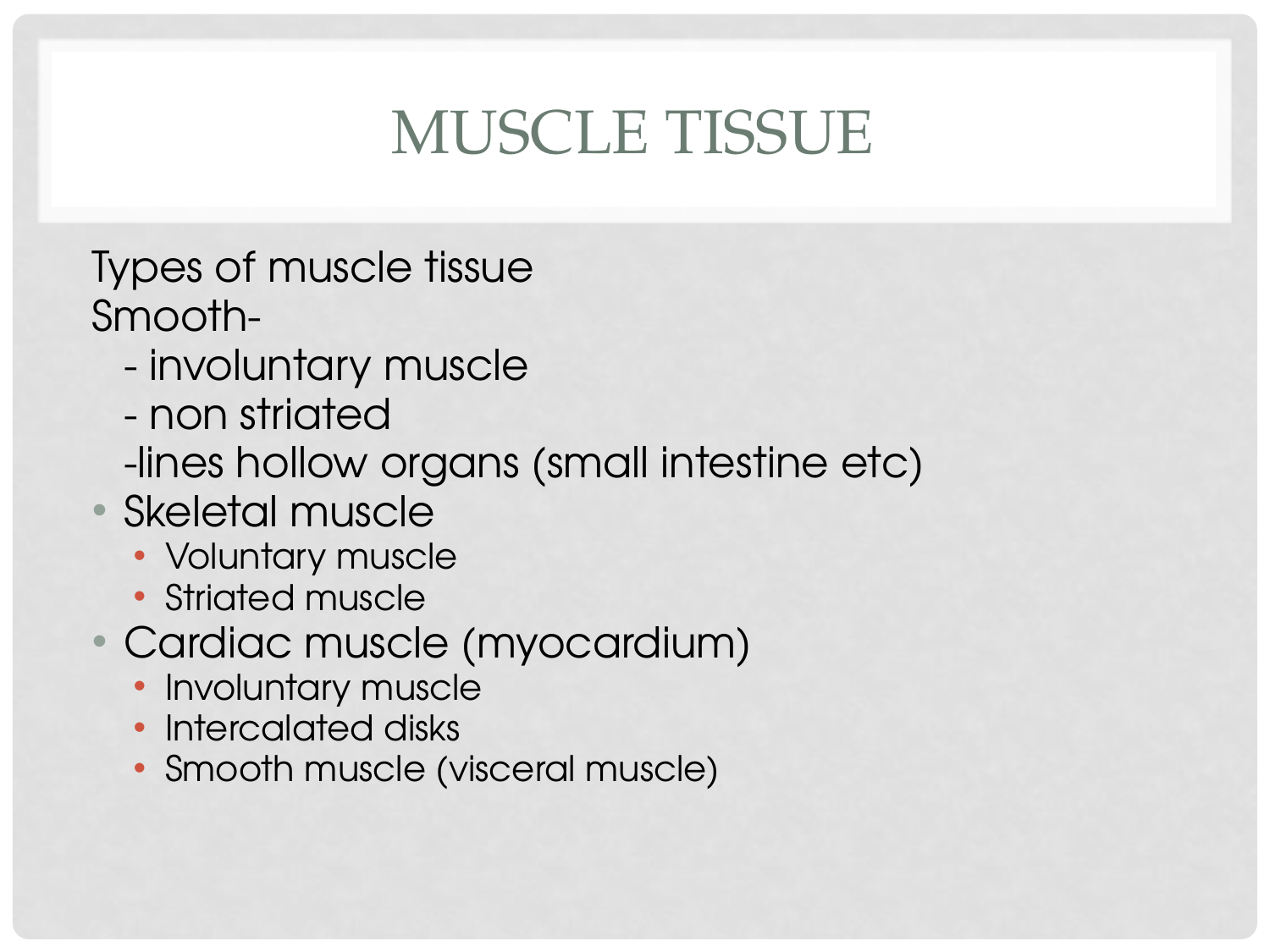

# Muscle tissue
Types of muscle tissue
Smooth-
	- involuntary muscle
	- non striated
	-lines hollow organs (small intestine etc)
Skeletal muscle
Voluntary muscle
Striated muscle
Cardiac muscle (myocardium)
Involuntary muscle
Intercalated disks
Smooth muscle (visceral muscle)